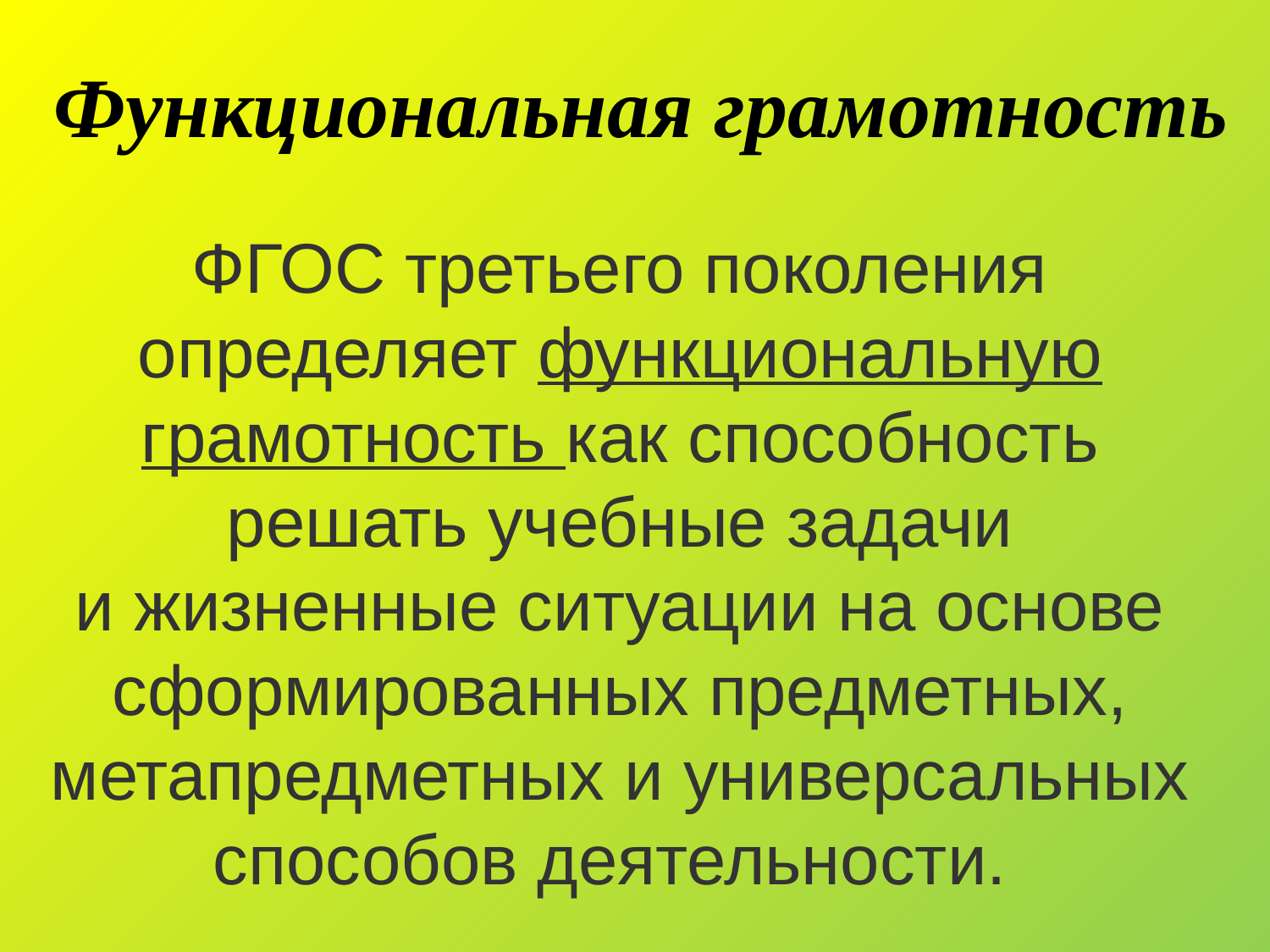

Функциональная грамотность
ФГОС третьего поколения определяет функциональную грамотность как способность решать учебные задачи и жизненные ситуации на основе сформированных предметных, метапредметных и универсальных способов деятельности.